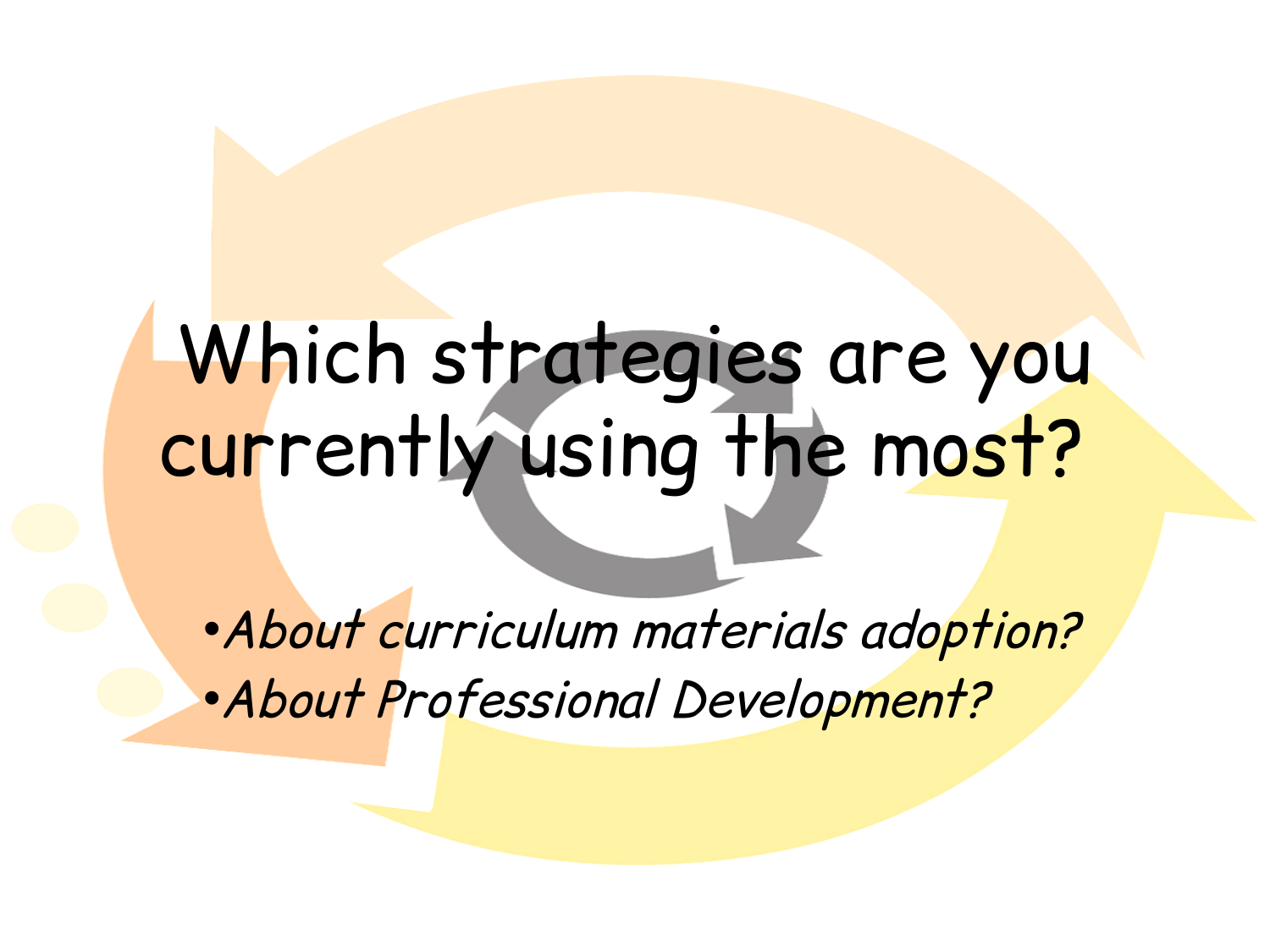

# Which strategies are you currently using the most?
About curriculum materials adoption?
About Professional Development?